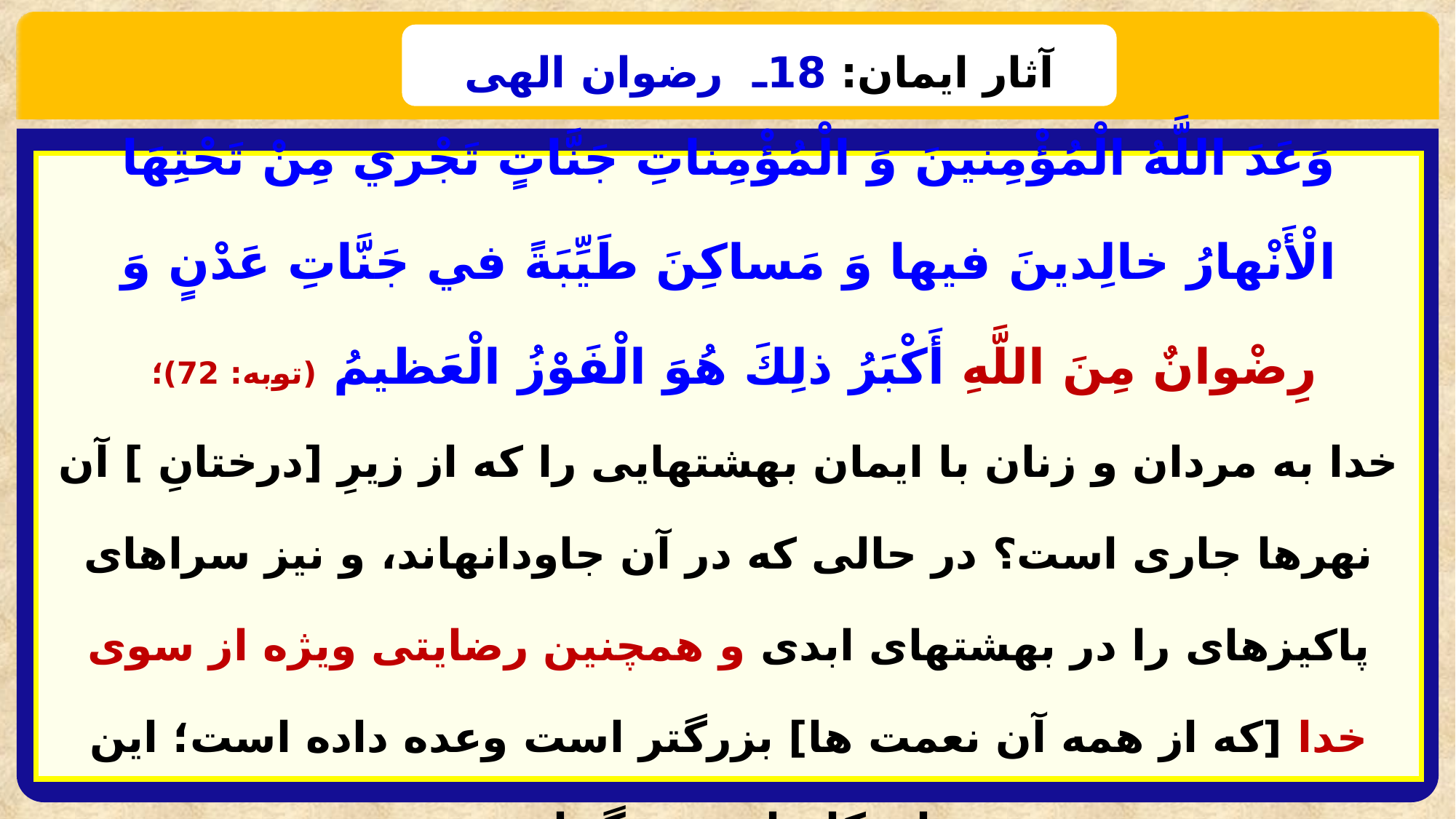

آثار ایمان: 18ـ  رضوان الهی

وَعَدَ اللَّهُ الْمُؤْمِنينَ وَ الْمُؤْمِناتِ جَنَّاتٍ تَجْري مِنْ تَحْتِهَا الْأَنْهارُ خالِدينَ فيها وَ مَساكِنَ طَيِّبَةً في‏ جَنَّاتِ عَدْنٍ وَ رِضْوانٌ مِنَ اللَّهِ أَكْبَرُ ذلِكَ هُوَ الْفَوْزُ الْعَظيمُ (توبه: 72)؛
خدا به مردان و زنان با ايمان بهشت‏هايى را كه از زيرِ [درختانِ ] آن نهرها جارى است؟ در حالى كه در آن جاودانه‏اند، و نيز سراهاى پاكيزه‏اى را در بهشت‏هاى ابدى و هم‏چنين رضايتى ويژه از سوى خدا [كه از همه آن نعمت ها] بزرگ‏تر است وعده داده است؛ اين همان كاميابى بزرگ است